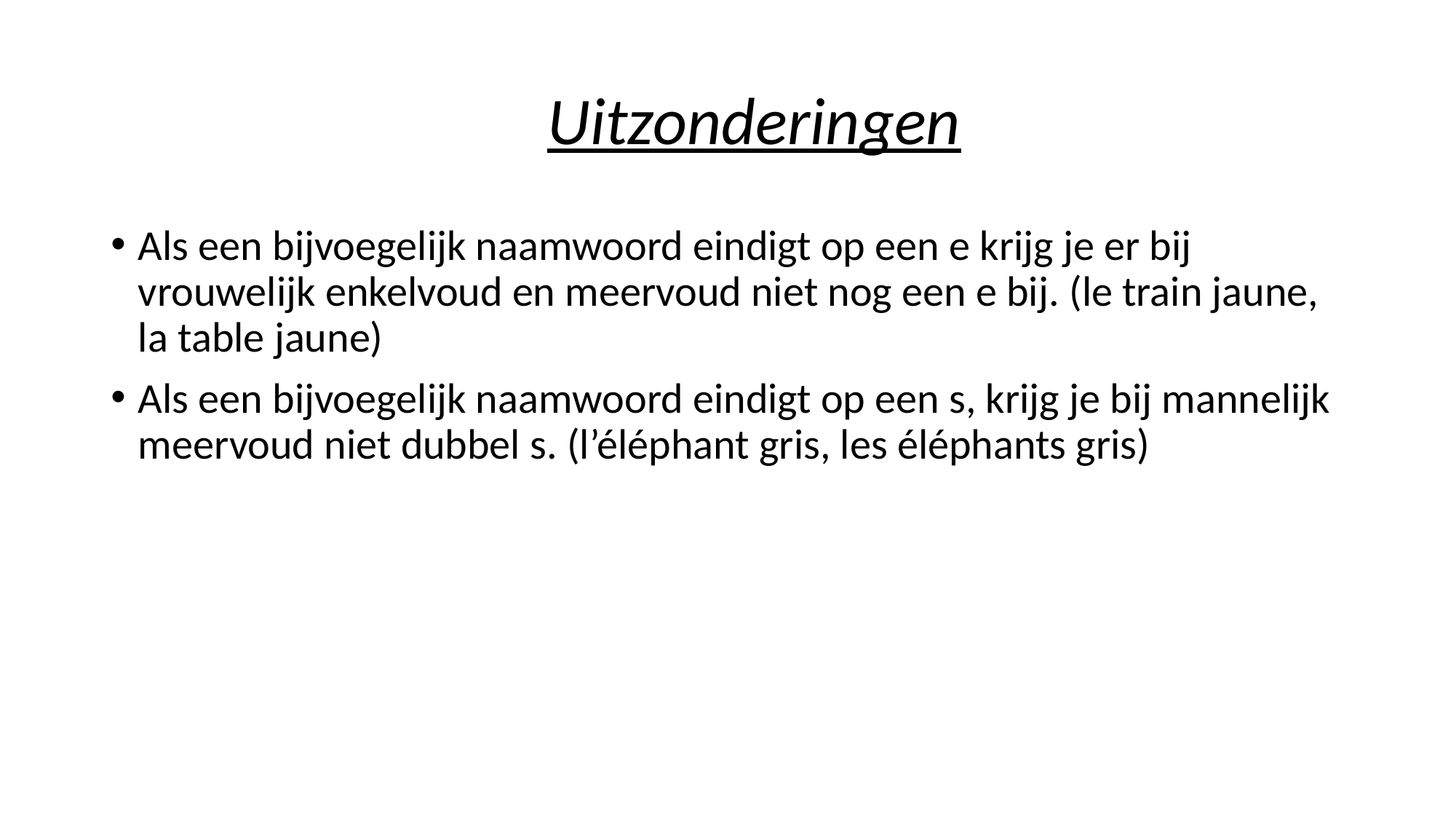

# Uitzonderingen
Als een bijvoegelijk naamwoord eindigt op een e krijg je er bij vrouwelijk enkelvoud en meervoud niet nog een e bij. (le train jaune, la table jaune)
Als een bijvoegelijk naamwoord eindigt op een s, krijg je bij mannelijk meervoud niet dubbel s. (l’éléphant gris, les éléphants gris)